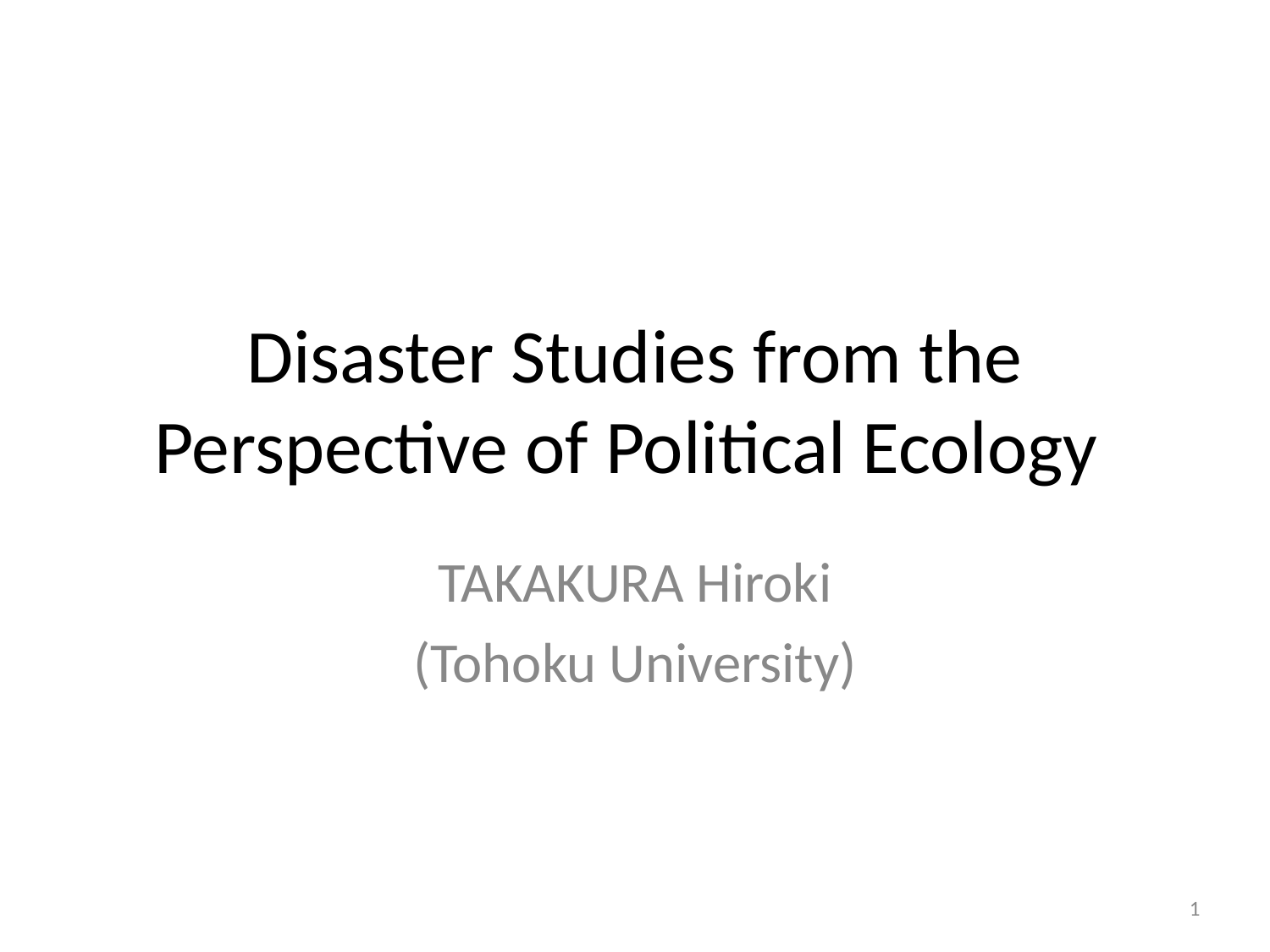

# Disaster Studies from the Perspective of Political Ecology
TAKAKURA Hiroki
(Tohoku University)
1